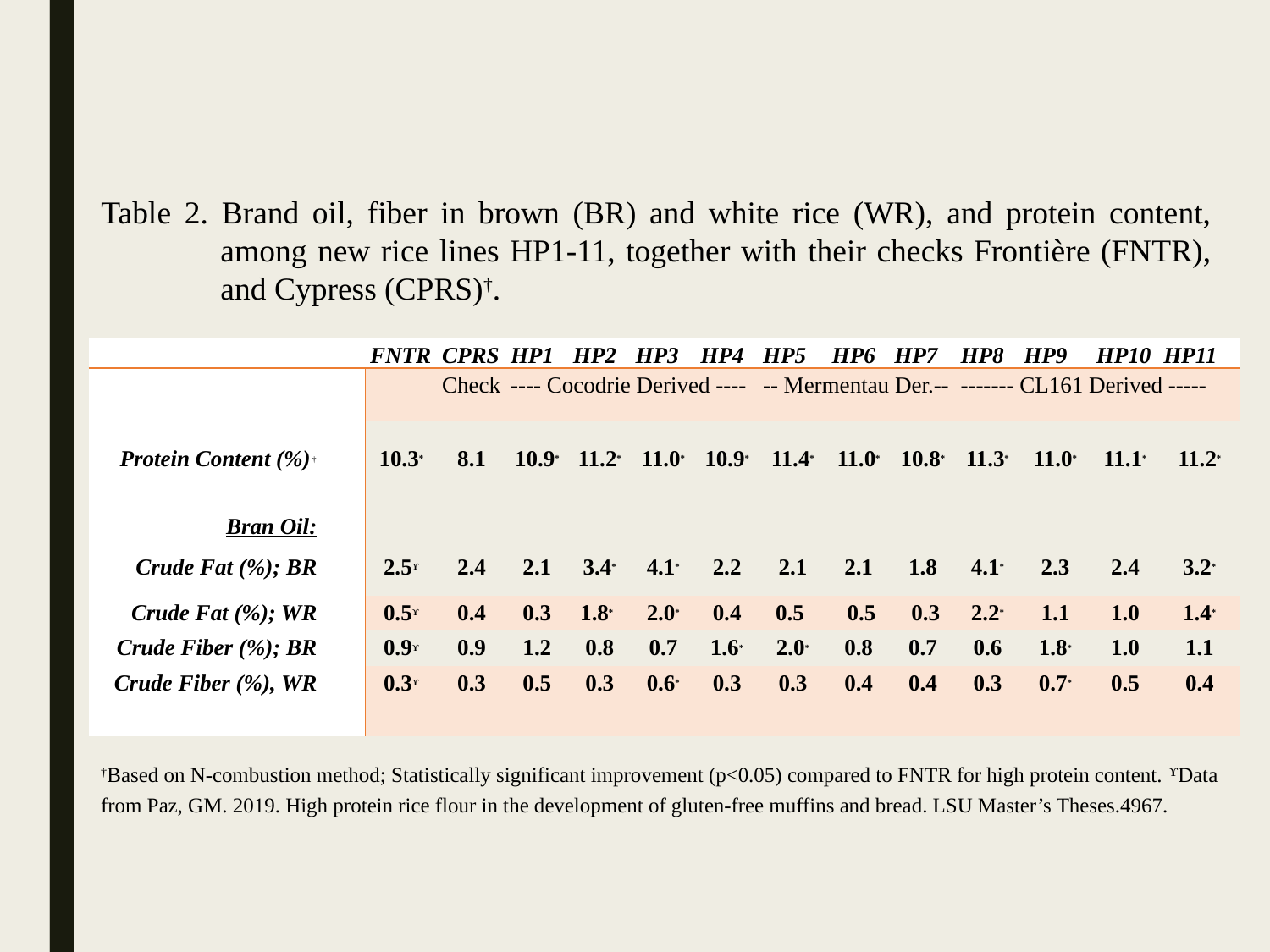

Table 2. Brand oil, fiber in brown (BR) and white rice (WR), and protein content, among new rice lines HP1-11, together with their checks Frontière (FNTR), and Cypress (CPRS)†.
|  | FNTR | CPRS | HP1 | HP2 | HP3 | HP4 | HP5 | HP6 | HP7 | HP8 | HP9 | HP10 | HP11 |
| --- | --- | --- | --- | --- | --- | --- | --- | --- | --- | --- | --- | --- | --- |
|  |  | Check | ---- Cocodrie Derived ---- |  |  |  | -- Mermentau Der.-- |  |  | ------- CL161 Derived ----- |  |  |  |
| Protein Content (%) † | 10.3\* | 8.1 | 10.9\* | 11.2\* | 11.0\* | 10.9\* | 11.4\* | 11.0\* | 10.8\* | 11.3\* | 11.0\* | 11.1\* | 11.2\* |
| Bran Oil: Crude Fat (%); BR | 2.5ϒ | 2.4 | 2.1 | 3.4\* | 4.1\* | 2.2 | 2.1 | 2.1 | 1.8 | 4.1\* | 2.3 | 2.4 | 3.2\* |
| Crude Fat (%); WR | 0.5ϒ | 0.4 | 0.3 | 1.8\* | 2.0\* | 0.4 | 0.5 | 0.5 | 0.3 | 2.2\* | 1.1 | 1.0 | 1.4\* |
| Crude Fiber (%); BR | 0.9ϒ | 0.9 | 1.2 | 0.8 | 0.7 | 1.6\* | 2.0\* | 0.8 | 0.7 | 0.6 | 1.8\* | 1.0 | 1.1 |
| Crude Fiber (%), WR | 0.3ϒ | 0.3 | 0.5 | 0.3 | 0.6\* | 0.3 | 0.3 | 0.4 | 0.4 | 0.3 | 0.7\* | 0.5 | 0.4 |
†Based on N-combustion method; Statistically significant improvement (p<0.05) compared to FNTR for high protein content. ϒData from Paz, GM. 2019. High protein rice flour in the development of gluten-free muffins and bread. LSU Master’s Theses.4967.